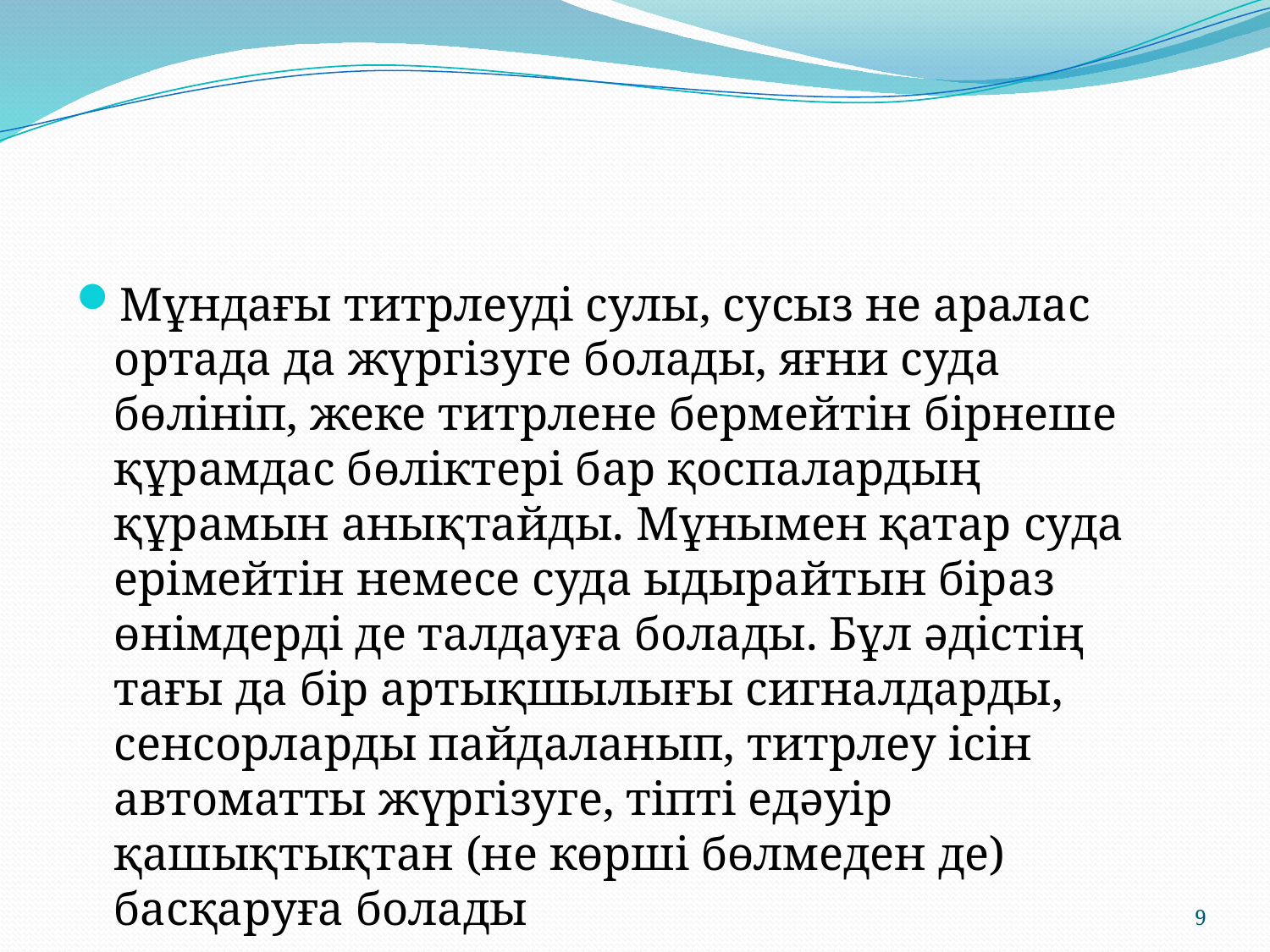

#
Мұндағы титрлеуді сулы, сусыз не аралас ортада да жүргізуге болады, яғни суда бөлініп, жеке титрлене бермейтін бірнеше құрамдас бөліктері бар қоспалардың құрамын анықтайды. Мұнымен қатар суда ерімейтін немесе суда ыдырайтын біраз өнімдерді де талдауға болады. Бұл әдістің тағы да бір артықшылығы сигналдарды, сенсорларды пайдаланып, титрлеу ісін автоматты жүргізуге, тіпті едәуір қашықтықтан (не көрші бөлмеден де) басқаруға болады
9